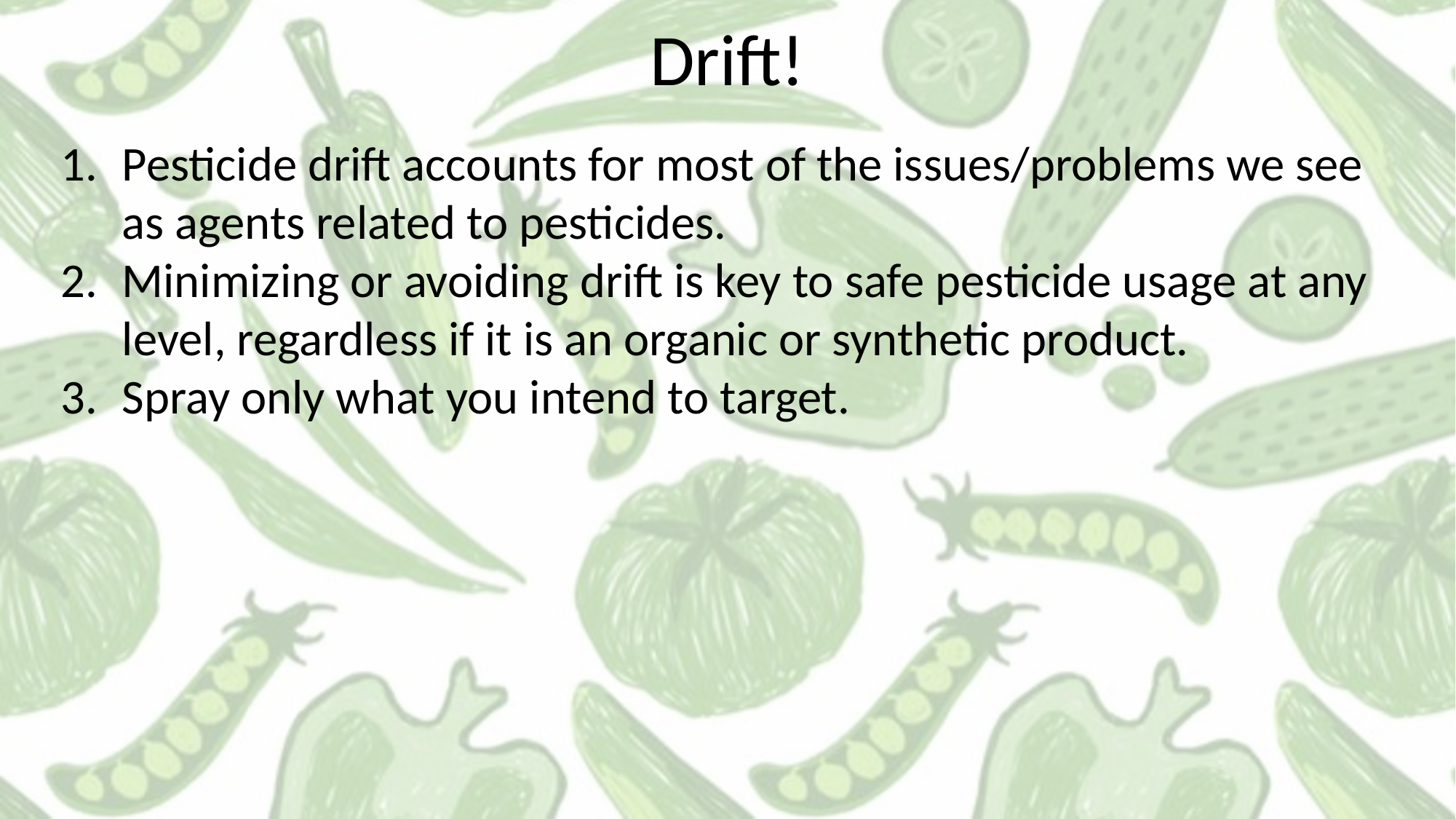

Drift!
Pesticide drift accounts for most of the issues/problems we see as agents related to pesticides.
Minimizing or avoiding drift is key to safe pesticide usage at any level, regardless if it is an organic or synthetic product.
Spray only what you intend to target.